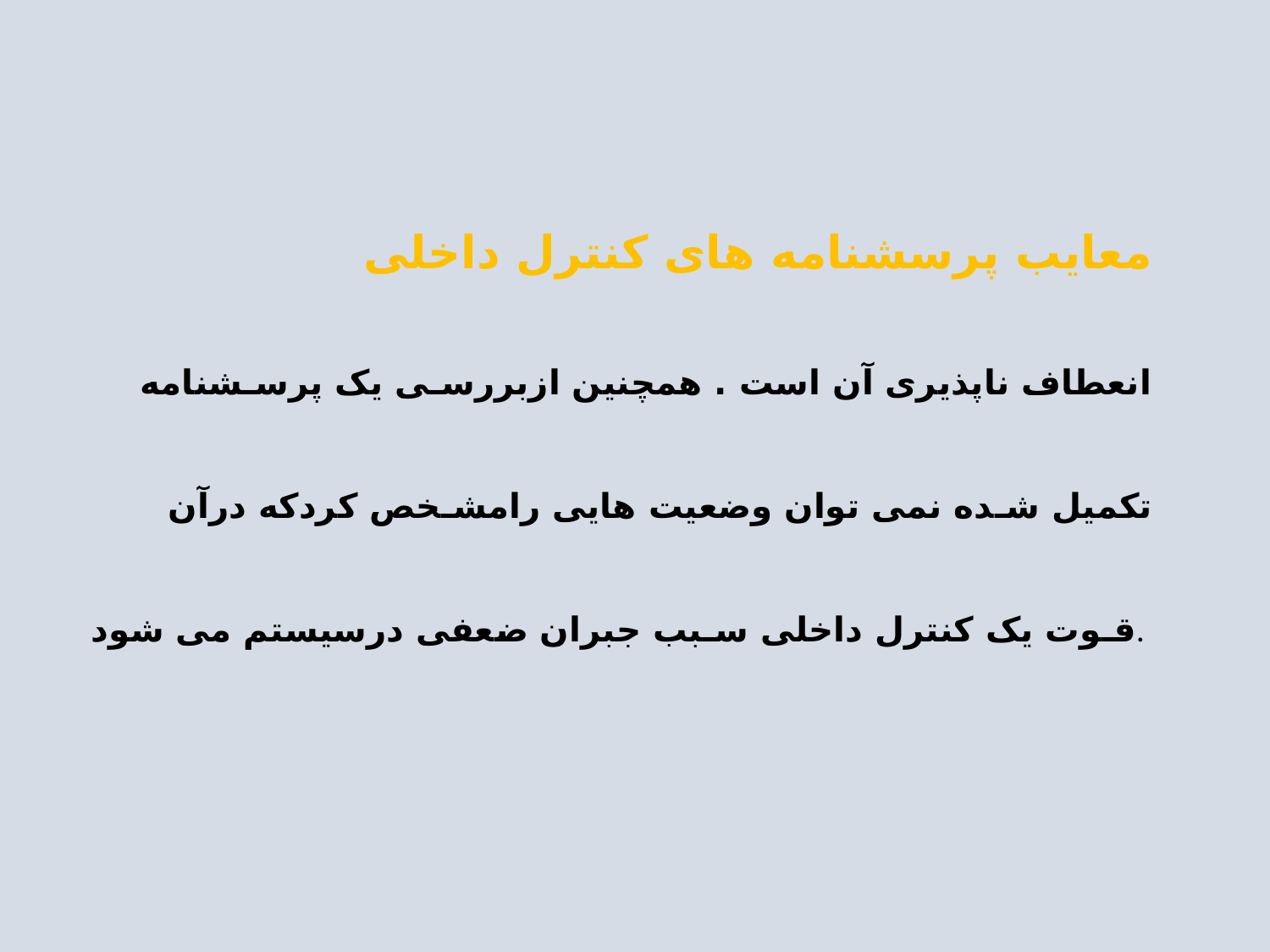

# معایب پرسشنامه های کنترل داخلی انعطاف ناپذیری آن است . همچنین ازبررسـی یک پرسـشنامه تکمیل شـده نمی توان وضعیت هایی رامشـخص کردکه درآن قـوت یک کنترل داخلی سـبب جبران ضعفی درسیستم می شود.